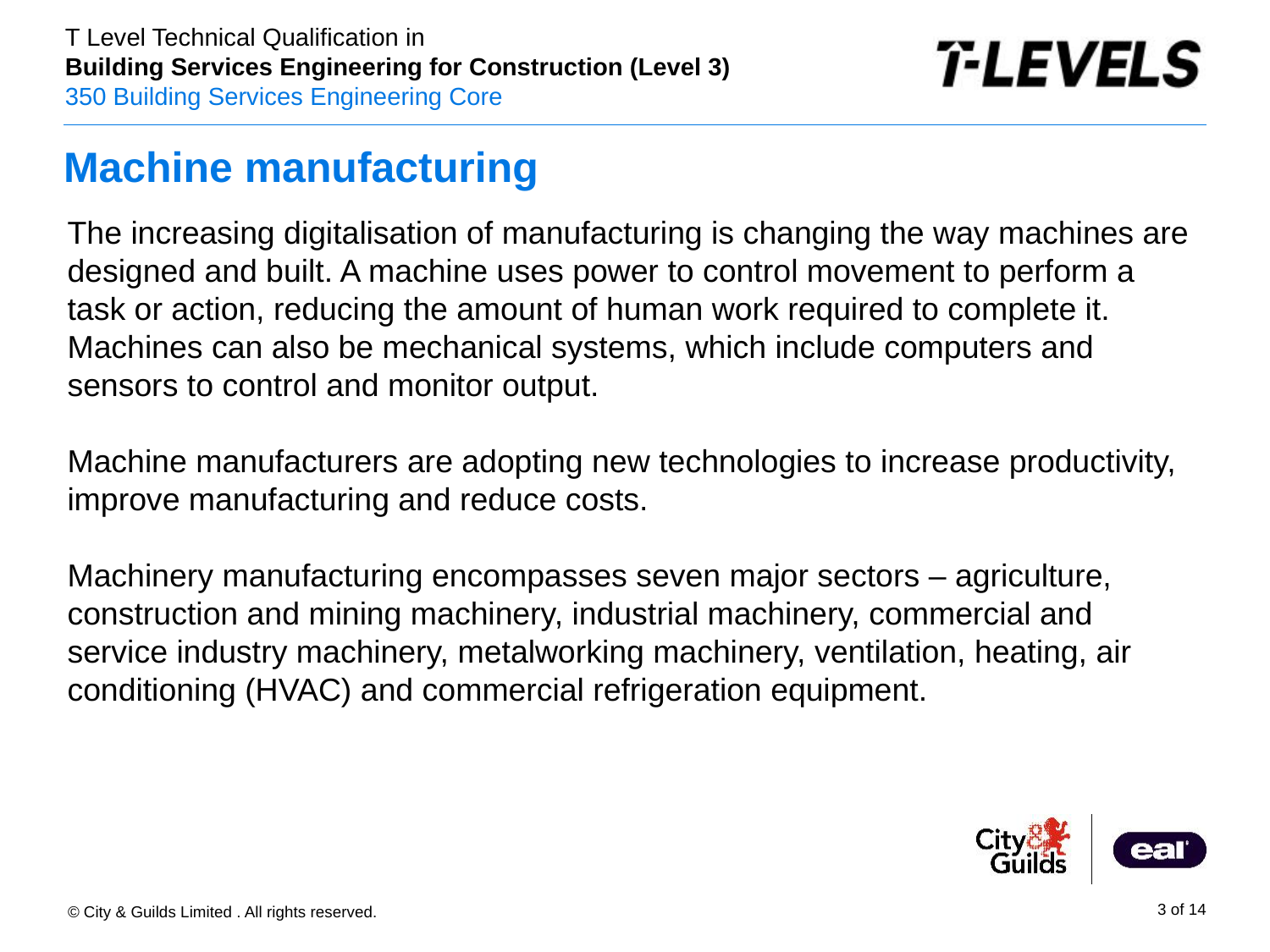

# Machine manufacturing
The increasing digitalisation of manufacturing is changing the way machines are designed and built. A machine uses power to control movement to perform a task or action, reducing the amount of human work required to complete it. Machines can also be mechanical systems, which include computers and sensors to control and monitor output.

Machine manufacturers are adopting new technologies to increase productivity, improve manufacturing and reduce costs.

Machinery manufacturing encompasses seven major sectors – agriculture, construction and mining machinery, industrial machinery, commercial and service industry machinery, metalworking machinery, ventilation, heating, air conditioning (HVAC) and commercial refrigeration equipment.